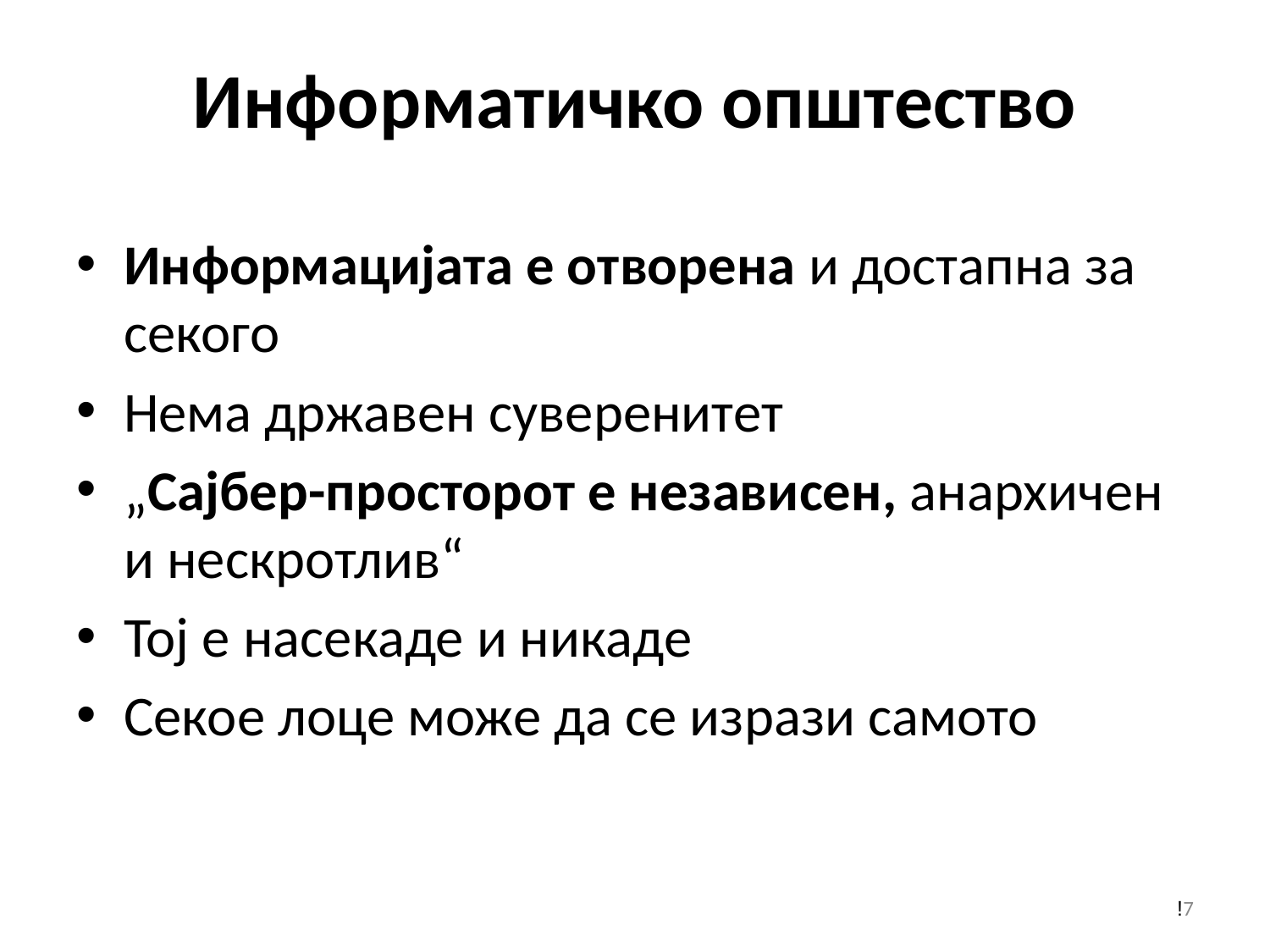

# Информатичко општество
Информацијата е отворена и достапна за секого
Нема државен суверенитет
„Сајбер-просторот е независен, анархичен и нескротлив“
Тој е насекаде и никаде
Секое лоце може да се изрази самото
!7